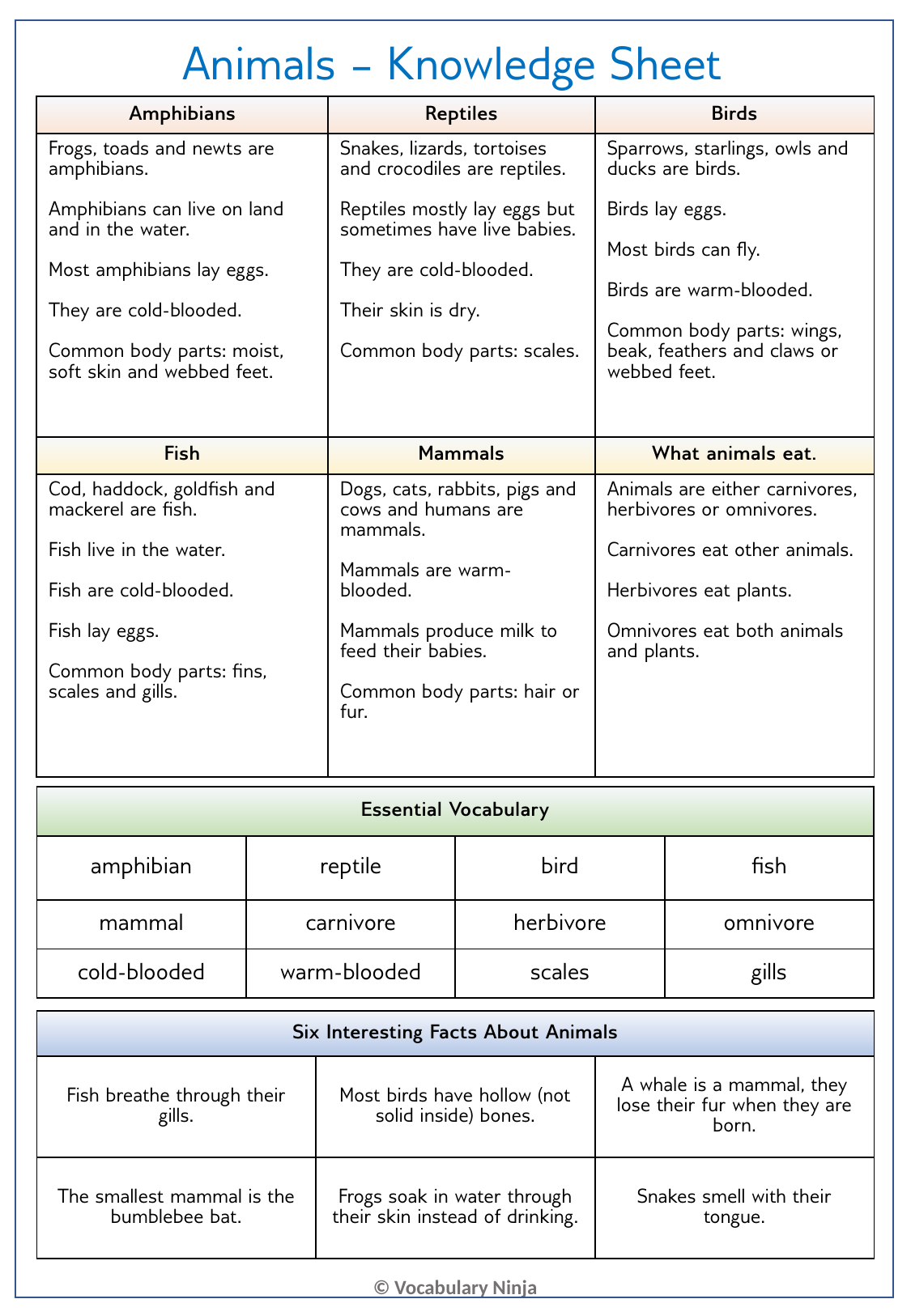

Animals – Knowledge Sheet
| Amphibians | Reptiles | Birds |
| --- | --- | --- |
| Frogs, toads and newts are amphibians. Amphibians can live on land and in the water. Most amphibians lay eggs. They are cold-blooded. Common body parts: moist, soft skin and webbed feet. | Snakes, lizards, tortoises and crocodiles are reptiles. Reptiles mostly lay eggs but sometimes have live babies. They are cold-blooded. Their skin is dry. Common body parts: scales. | Sparrows, starlings, owls and ducks are birds. Birds lay eggs. Most birds can fly. Birds are warm-blooded. Common body parts: wings, beak, feathers and claws or webbed feet. |
| Fish | Mammals | What animals eat. |
| Cod, haddock, goldfish and mackerel are fish. Fish live in the water. Fish are cold-blooded. Fish lay eggs. Common body parts: fins, scales and gills. | Dogs, cats, rabbits, pigs and cows and humans are mammals. Mammals are warm-blooded. Mammals produce milk to feed their babies. Common body parts: hair or fur. | Animals are either carnivores, herbivores or omnivores. Carnivores eat other animals. Herbivores eat plants. Omnivores eat both animals and plants. |
| Essential Vocabulary |  |  |  |
| --- | --- | --- | --- |
| amphibian | reptile | bird | fish |
| mammal | carnivore | herbivore | omnivore |
| cold-blooded | warm-blooded | scales | gills |
| Six Interesting Facts About Animals |  |  |
| --- | --- | --- |
| Fish breathe through their gills. | Most birds have hollow (not solid inside) bones. | A whale is a mammal, they lose their fur when they are born. |
| The smallest mammal is the bumblebee bat. | Frogs soak in water through their skin instead of drinking. | Snakes smell with their tongue. |
© Vocabulary Ninja